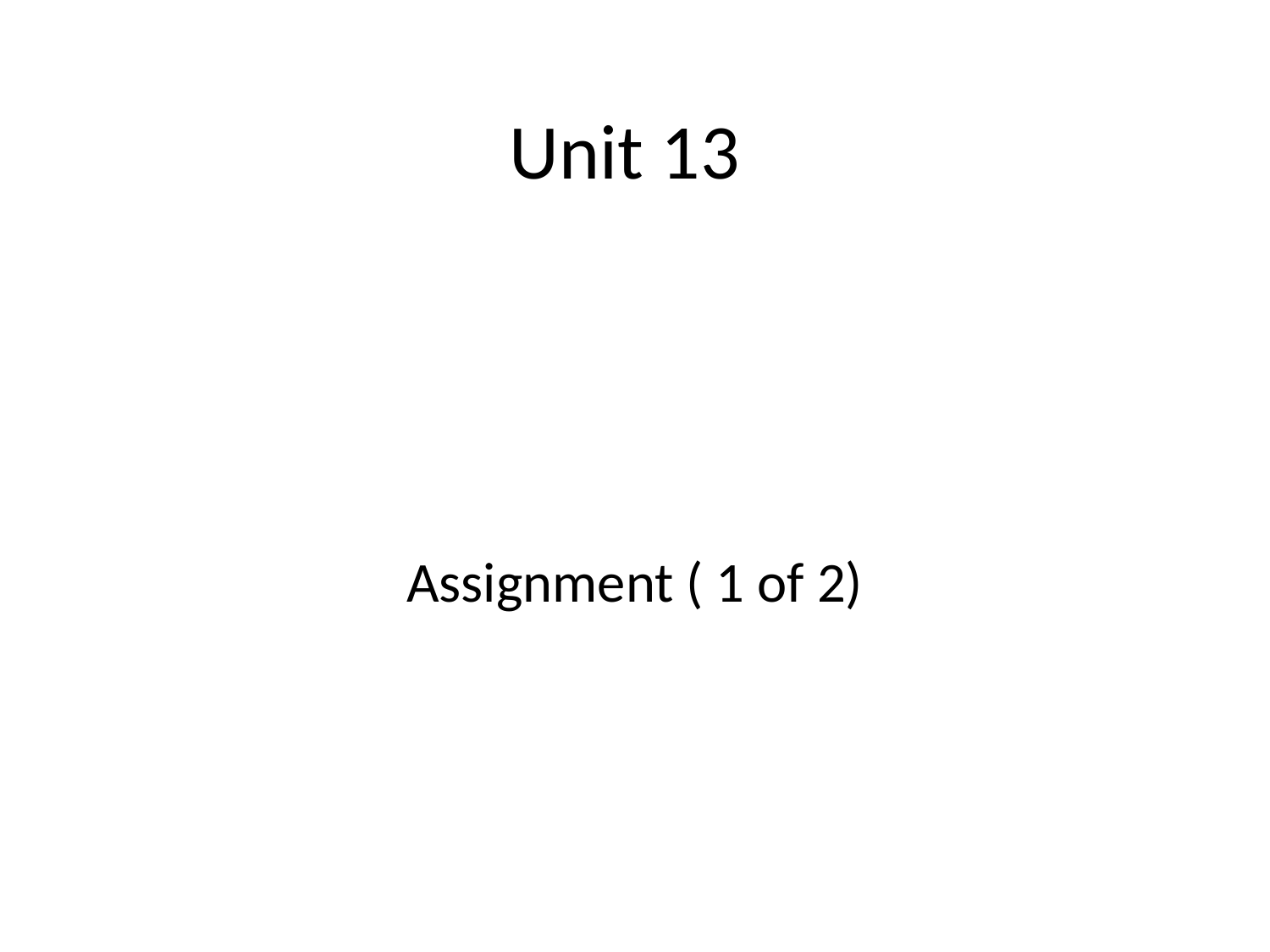

# Unit 13
Assignment ( 1 of 2)